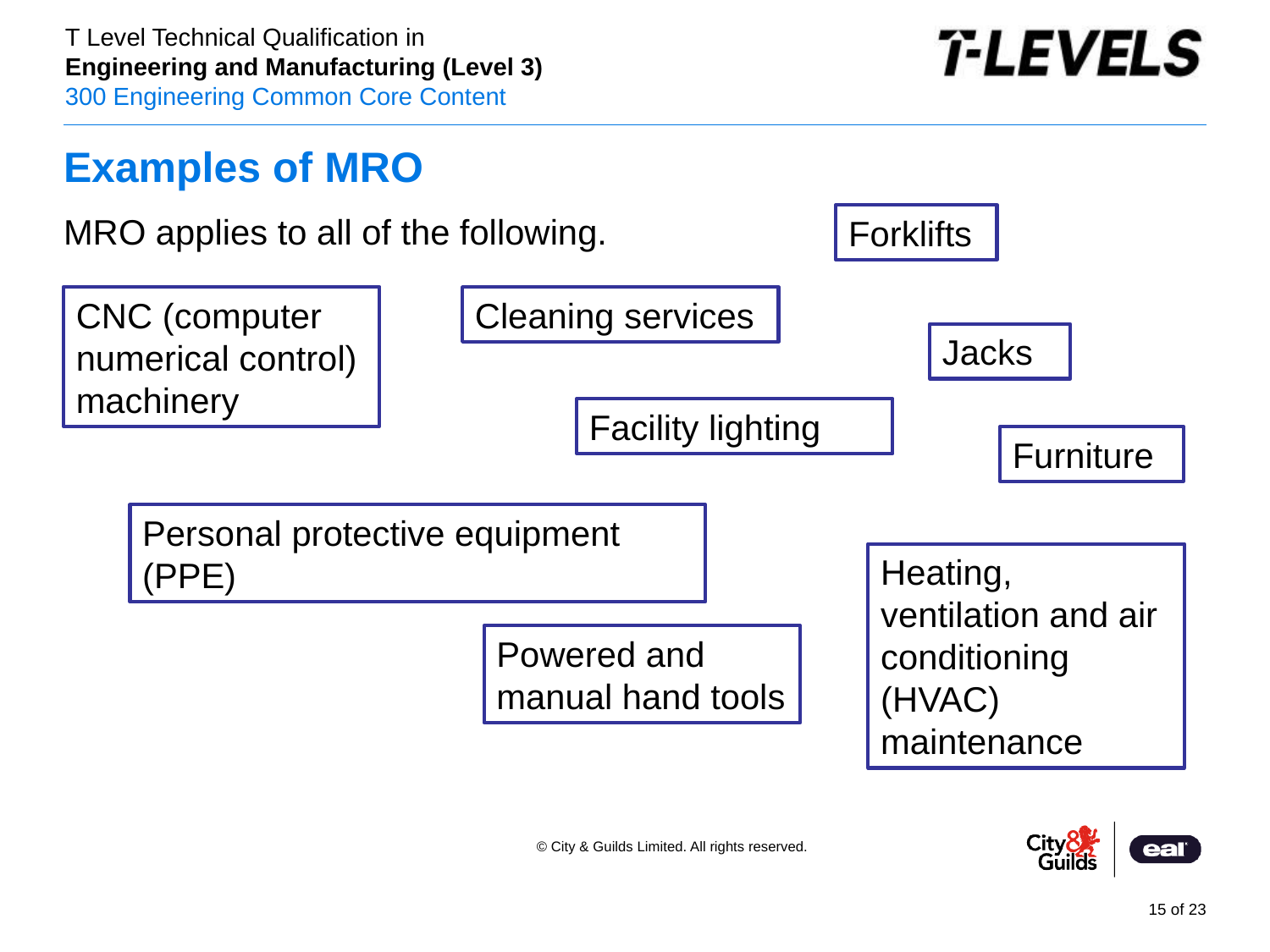

# Examples of MRO
Forklifts
MRO applies to all of the following.

CNC (computer numerical control) machinery
Cleaning services
Jacks
Facility lighting
Furniture
Personal protective equipment (PPE)
Heating, ventilation and air conditioning (HVAC) maintenance
Powered and manual hand tools